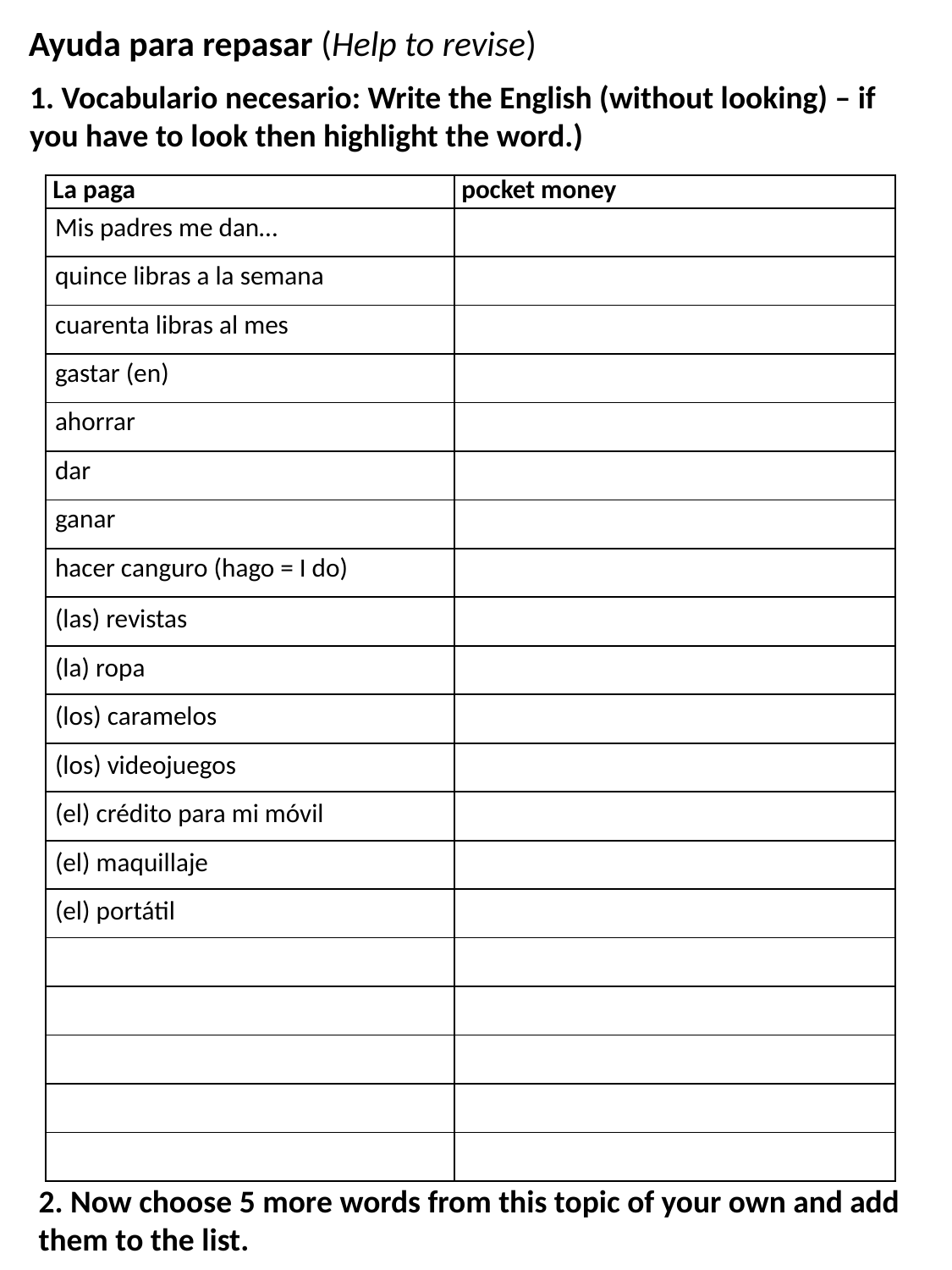

Ayuda para repasar (Help to revise)
1. Vocabulario necesario: Write the English (without looking) – if you have to look then highlight the word.)
| La paga | pocket money |
| --- | --- |
| Mis padres me dan… |  |
| quince libras a la semana |  |
| cuarenta libras al mes |  |
| gastar (en) |  |
| ahorrar |  |
| dar |  |
| ganar |  |
| hacer canguro (hago = I do) |  |
| (las) revistas |  |
| (la) ropa |  |
| (los) caramelos |  |
| (los) videojuegos |  |
| (el) crédito para mi móvil |  |
| (el) maquillaje |  |
| (el) portátil |  |
|  |  |
|  |  |
|  |  |
|  |  |
|  |  |
2. Now choose 5 more words from this topic of your own and add them to the list.